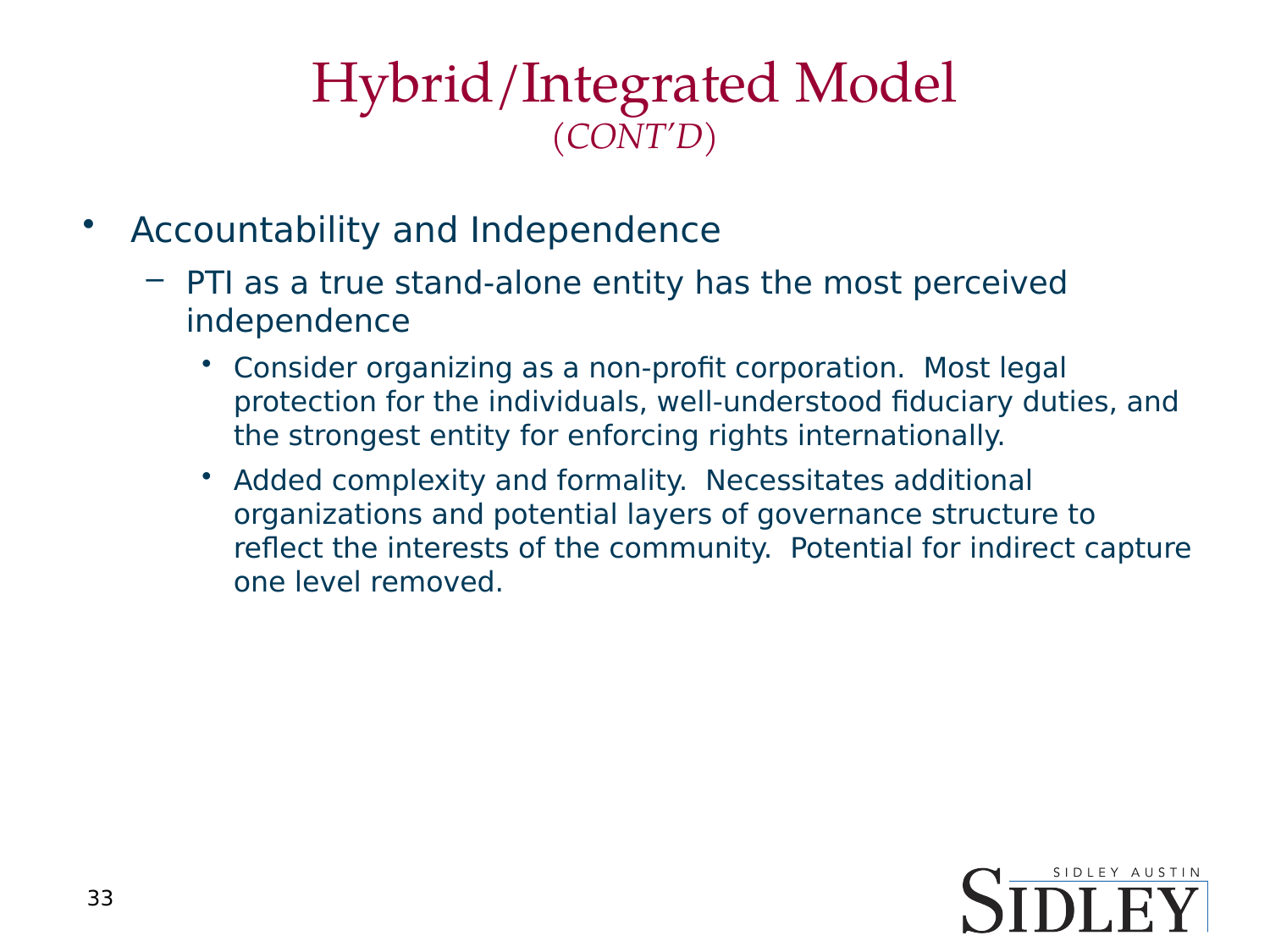

# Hybrid/Integrated Model (CONT’D)
Accountability and Independence
PTI as a true stand-alone entity has the most perceived independence
Consider organizing as a non-profit corporation.  Most legal protection for the individuals, well-understood fiduciary duties, and the strongest entity for enforcing rights internationally.
Added complexity and formality.  Necessitates additional organizations and potential layers of governance structure to reflect the interests of the community.  Potential for indirect capture one level removed.
33